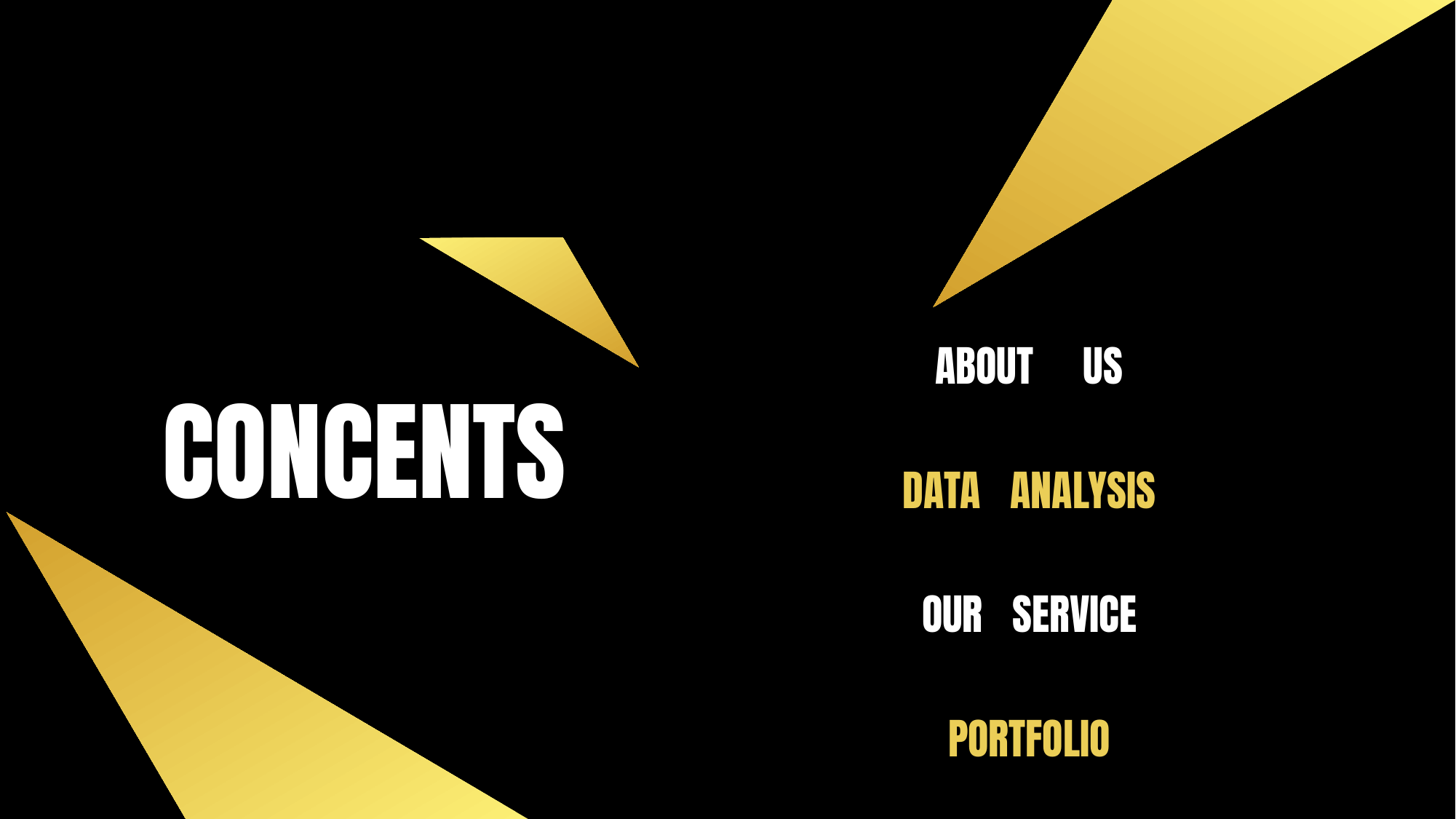

ABOUT     US
CONCENTS
DATA   ANALYSIS

OUR   SERVICE
PORTFOLIO